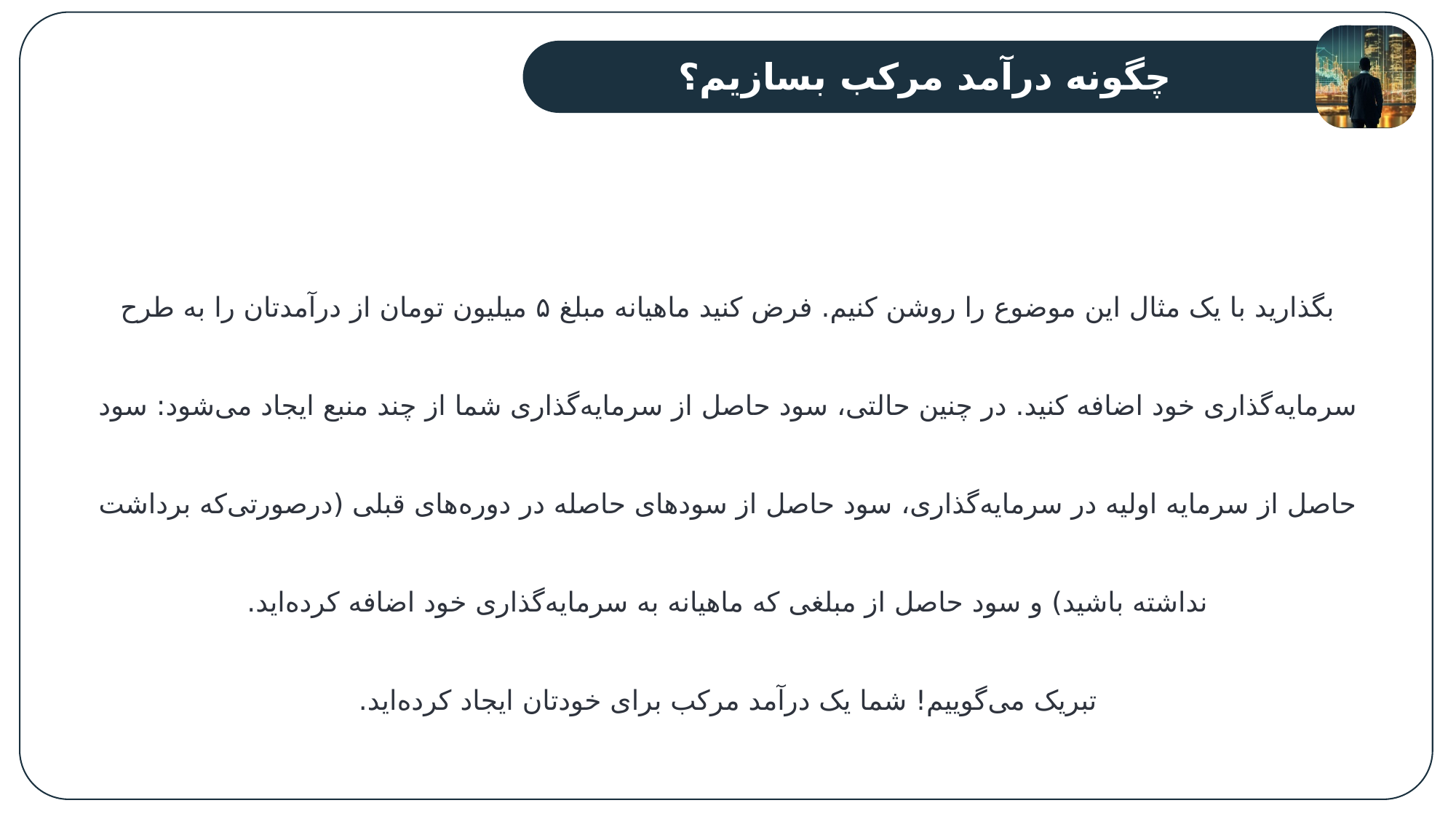

چگونه درآمد مرکب بسازیم؟
بگذارید با یک مثال این موضوع را روشن کنیم. فرض کنید ماهیانه مبلغ ۵ میلیون تومان از درآمدتان را به طرح سرمایه‌گذاری خود اضافه کنید. در چنین حالتی، سود حاصل از سرمایه‌گذاری شما از چند منبع ایجاد می‌شود: سود حاصل از سرمایه اولیه در سرمایه‌گذاری، سود حاصل از سودهای حاصله در دوره‌های قبلی (درصورتی‌که برداشت نداشته باشید) و سود حاصل از مبلغی که ماهیانه به سرمایه‌گذاری خود اضافه کرده‌اید.
تبریک می‌گوییم! شما یک درآمد مرکب برای خودتان ایجاد کرده‌اید.